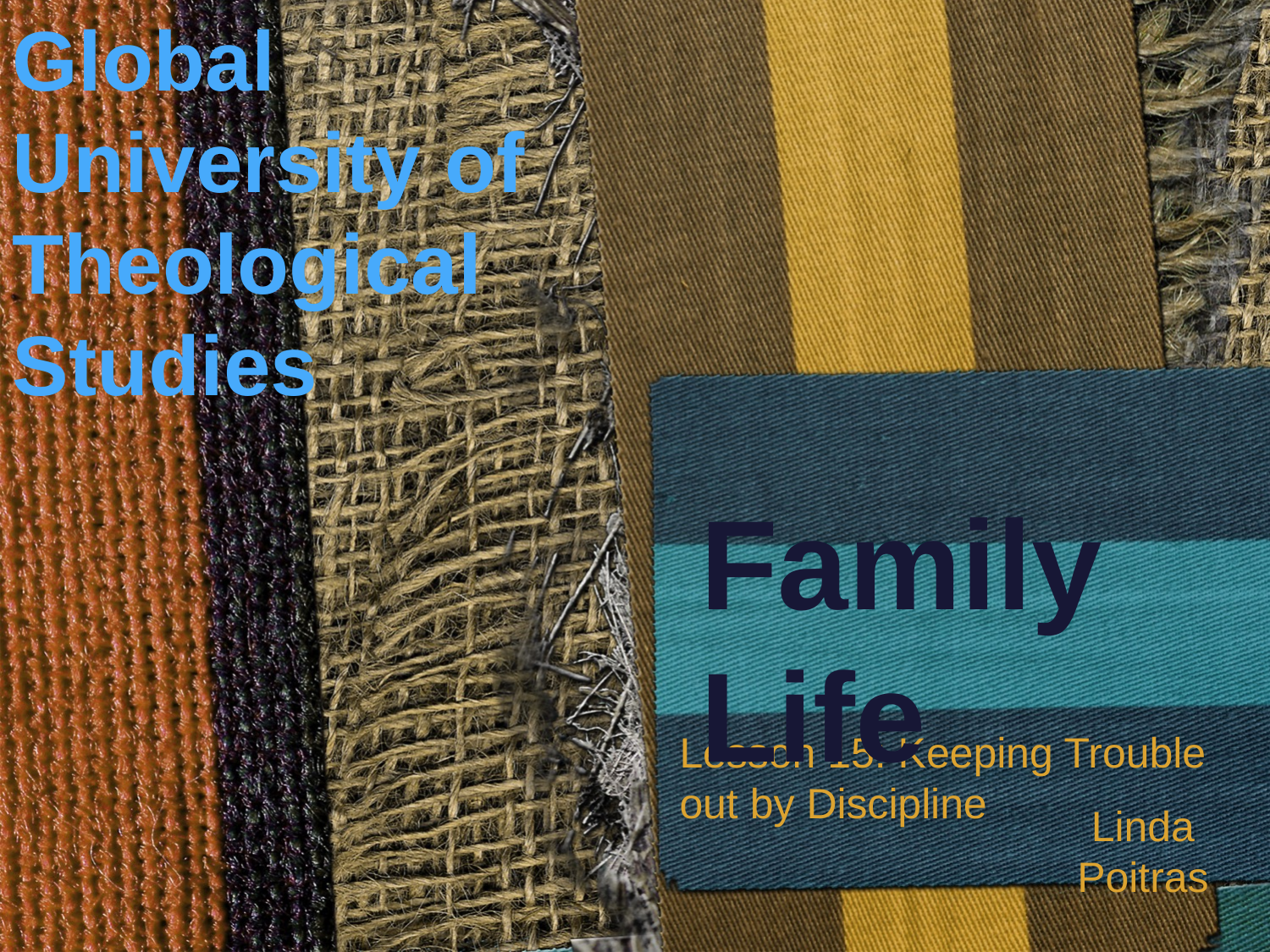

Global University of Theological Studies
# Family Life
Lesson 15: Keeping Trouble out by Discipline
Linda Poitras